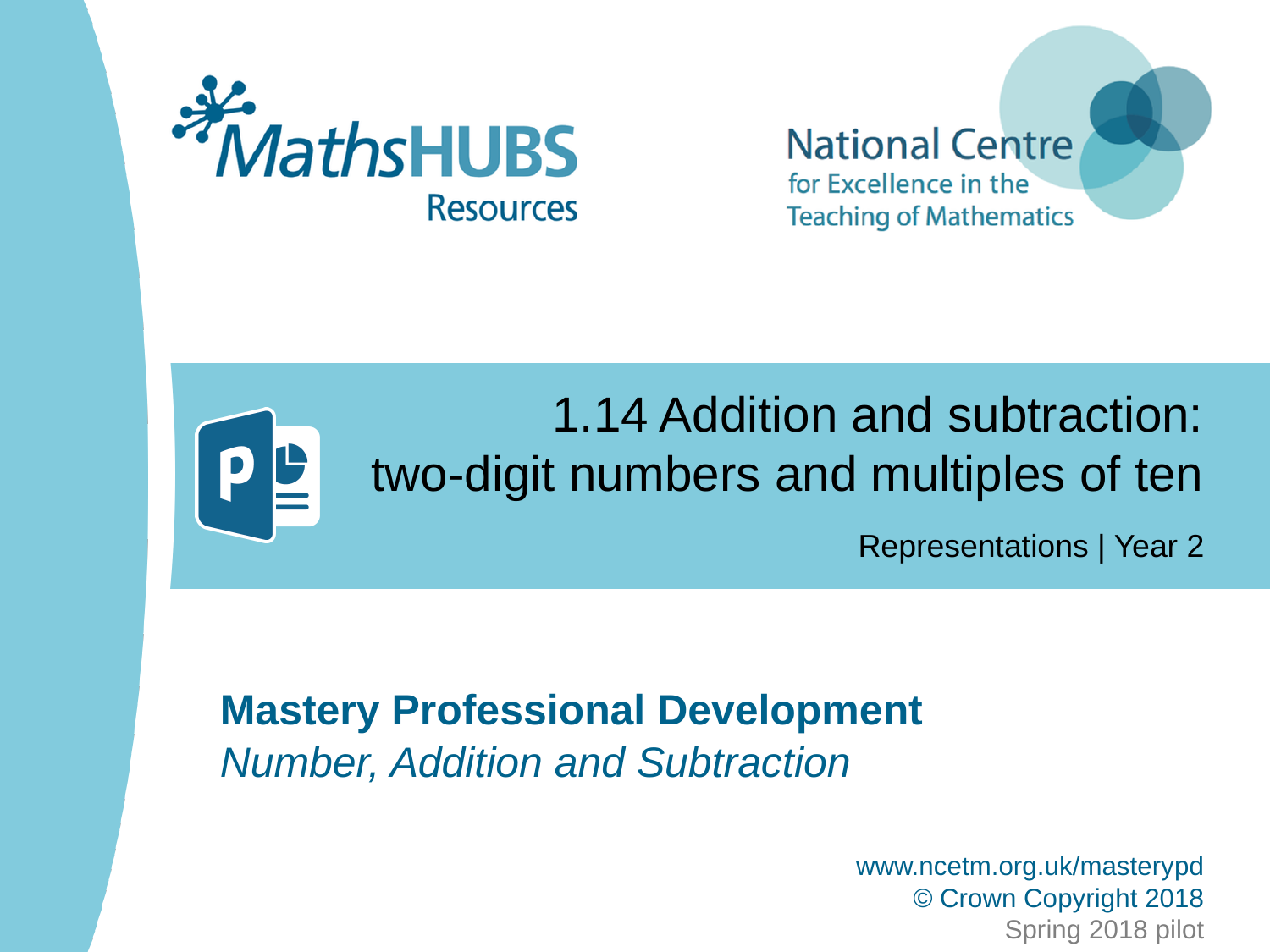

# 1.14 Addition and subtraction: two-digit numbers and multiples of ten
Representations | Year 2
Number, Addition and Subtraction